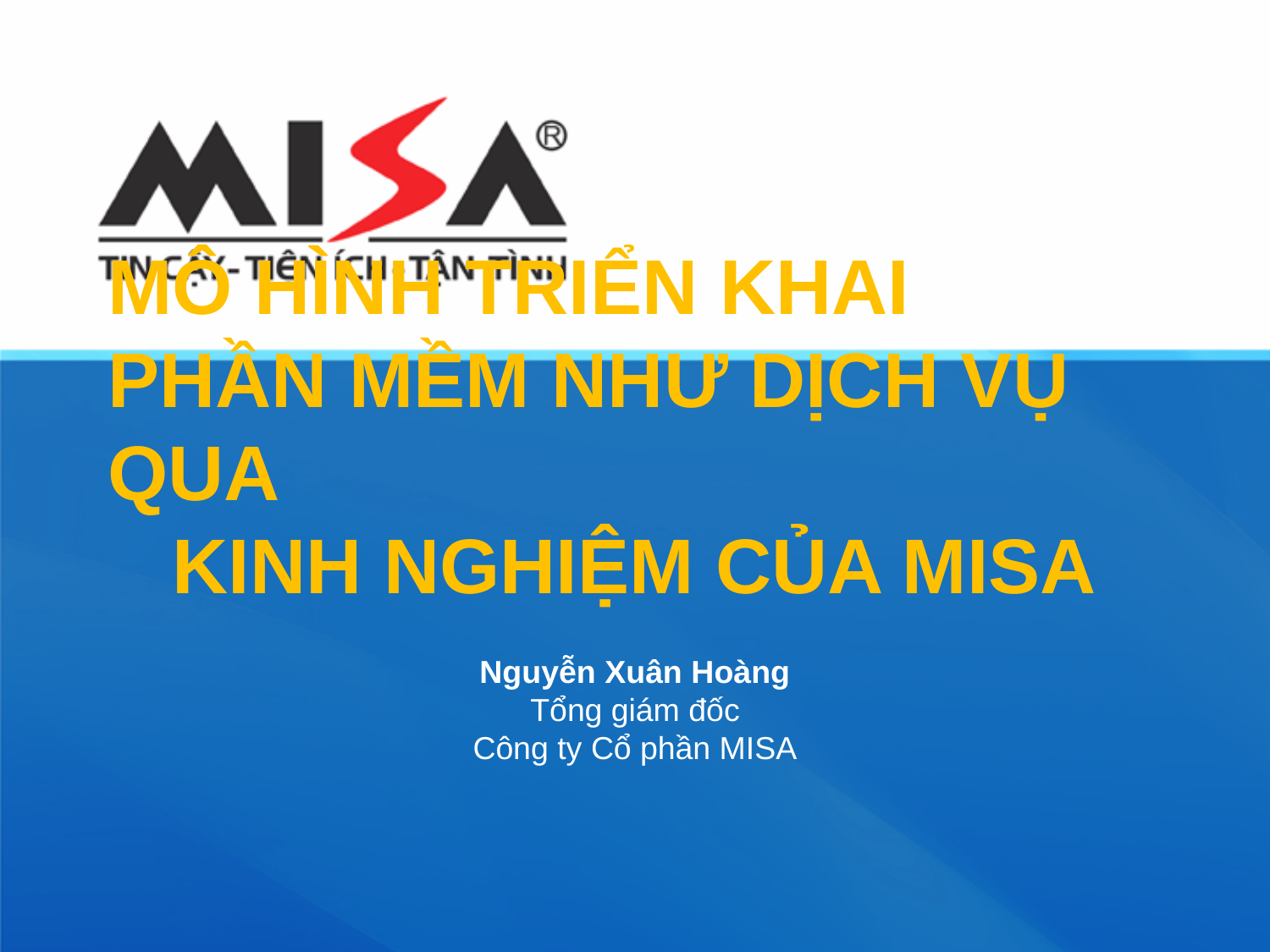

MÔ HÌNH TRIỂN KHAI
PHẦN MỀM NHƯ DỊCH VỤ QUA
KINH NGHIỆM CỦA MISA
Nguyễn Xuân Hoàng
Tổng giám đốc
Công ty Cổ phần MISA